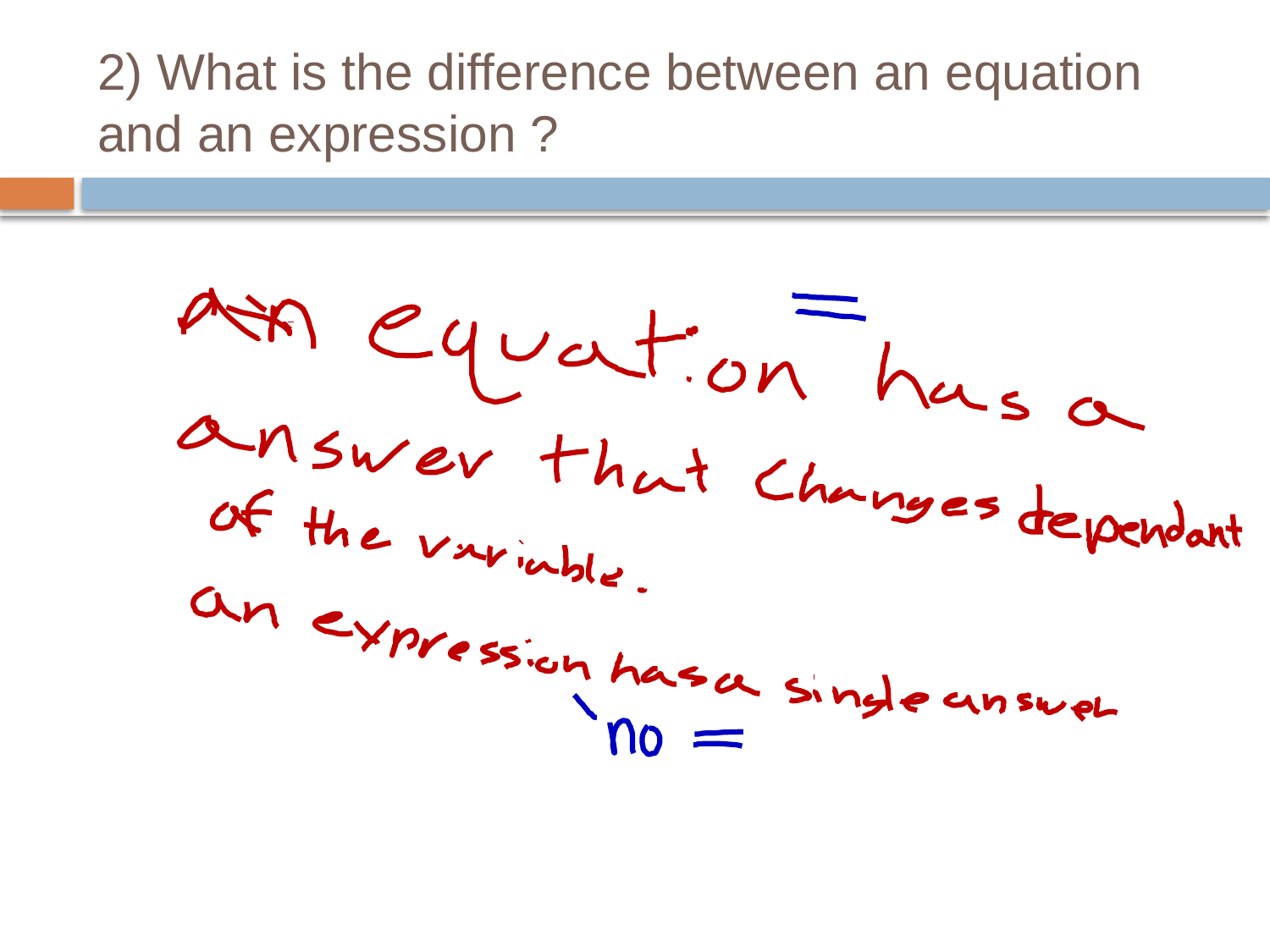

# 2) What is the difference between an equation and an expression ?